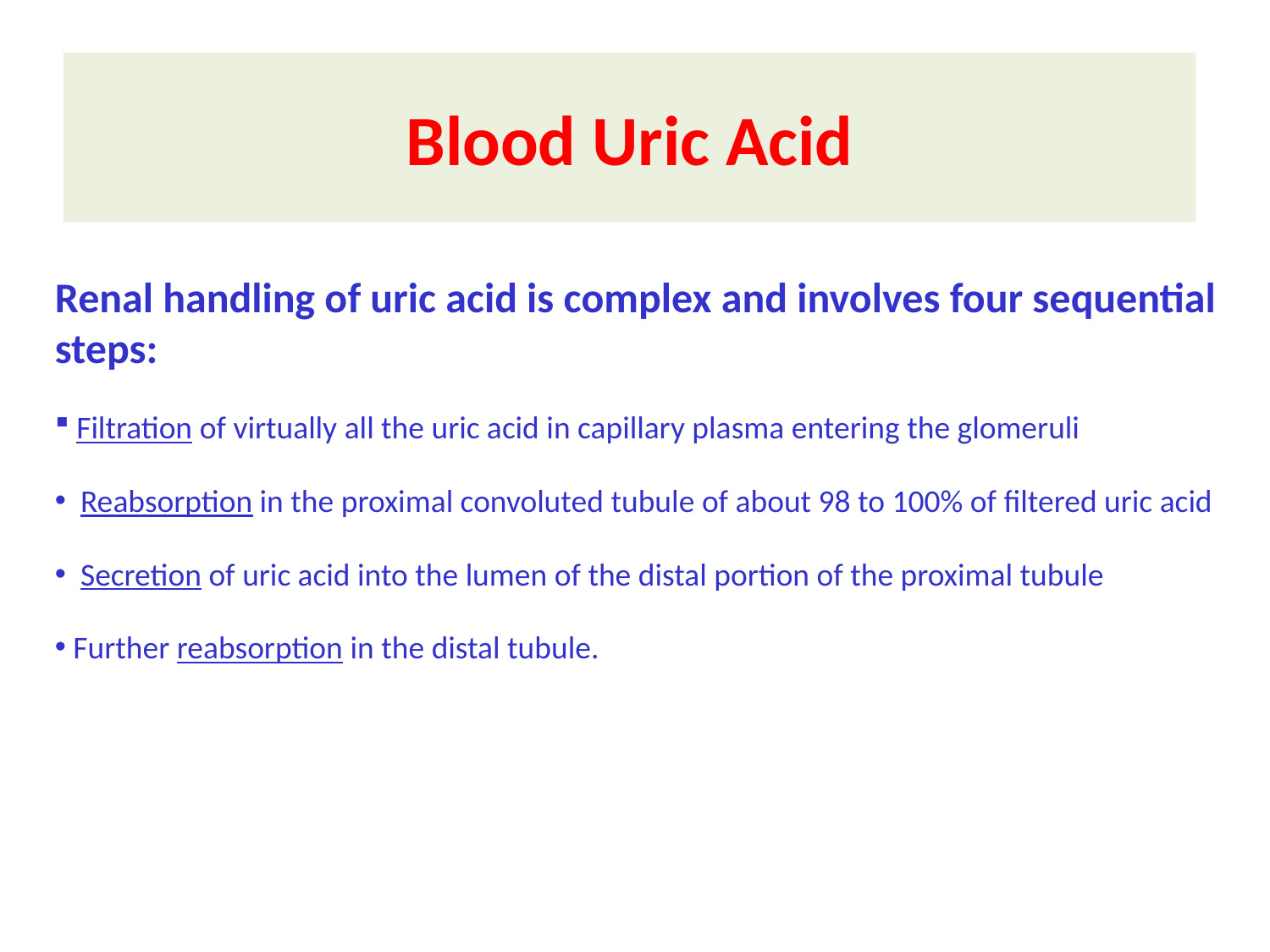

Blood Uric Acid
Renal handling of uric acid is complex and involves four sequential steps:

 Filtration of virtually all the uric acid in capillary plasma entering the glomeruli

  Reabsorption in the proximal convoluted tubule of about 98 to 100% of filtered uric acid

  Secretion of uric acid into the lumen of the distal portion of the proximal tubule

 Further reabsorption in the distal tubule.